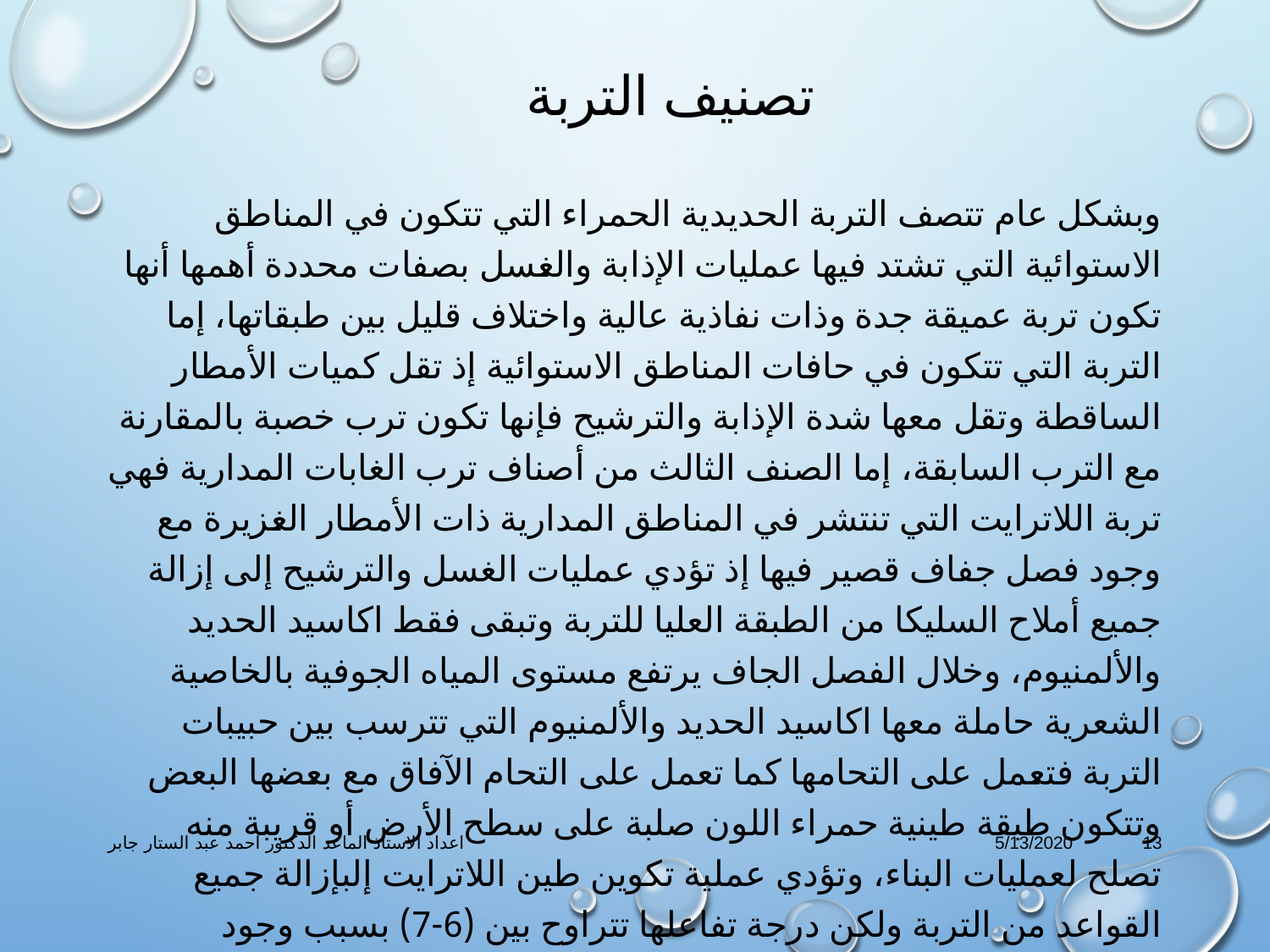

# تصنيف التربة
وبشكل عام تتصف التربة الحديدية الحمراء التي تتكون في المناطق الاستوائية التي تشتد فيها عمليات الإذابة والغسل بصفات محددة أهمها أنها تكون تربة عميقة جدة وذات نفاذية عالية واختلاف قليل بين طبقاتها، إما التربة التي تتكون في حافات المناطق الاستوائية إذ تقل كميات الأمطار الساقطة وتقل معها شدة الإذابة والترشيح فإنها تكون ترب خصبة بالمقارنة مع الترب السابقة، إما الصنف الثالث من أصناف ترب الغابات المدارية فهي تربة اللاترايت التي تنتشر في المناطق المدارية ذات الأمطار الغزيرة مع وجود فصل جفاف قصير فيها إذ تؤدي عمليات الغسل والترشيح إلى إزالة جميع أملاح السليكا من الطبقة العليا للتربة وتبقى فقط اكاسيد الحديد والألمنيوم، وخلال الفصل الجاف يرتفع مستوى المياه الجوفية بالخاصية الشعرية حاملة معها اكاسيد الحديد والألمنيوم التي تترسب بين حبيبات التربة فتعمل على التحامها كما تعمل على التحام الآفاق مع بعضها البعض وتتكون طبقة طينية حمراء اللون صلبة على سطح الأرض أو قريبة منه تصلح لعمليات البناء، وتؤدي عملية تكوين طين اللاترايت إلبإزالة جميع القواعد من التربة ولكن درجة تفاعلها تتراوح بين (6-7) بسبب وجود النباتات الطبيعية
اعداد الاستاذ الماعد الدكتور احمد عبد الستار جابر
5/13/2020
13